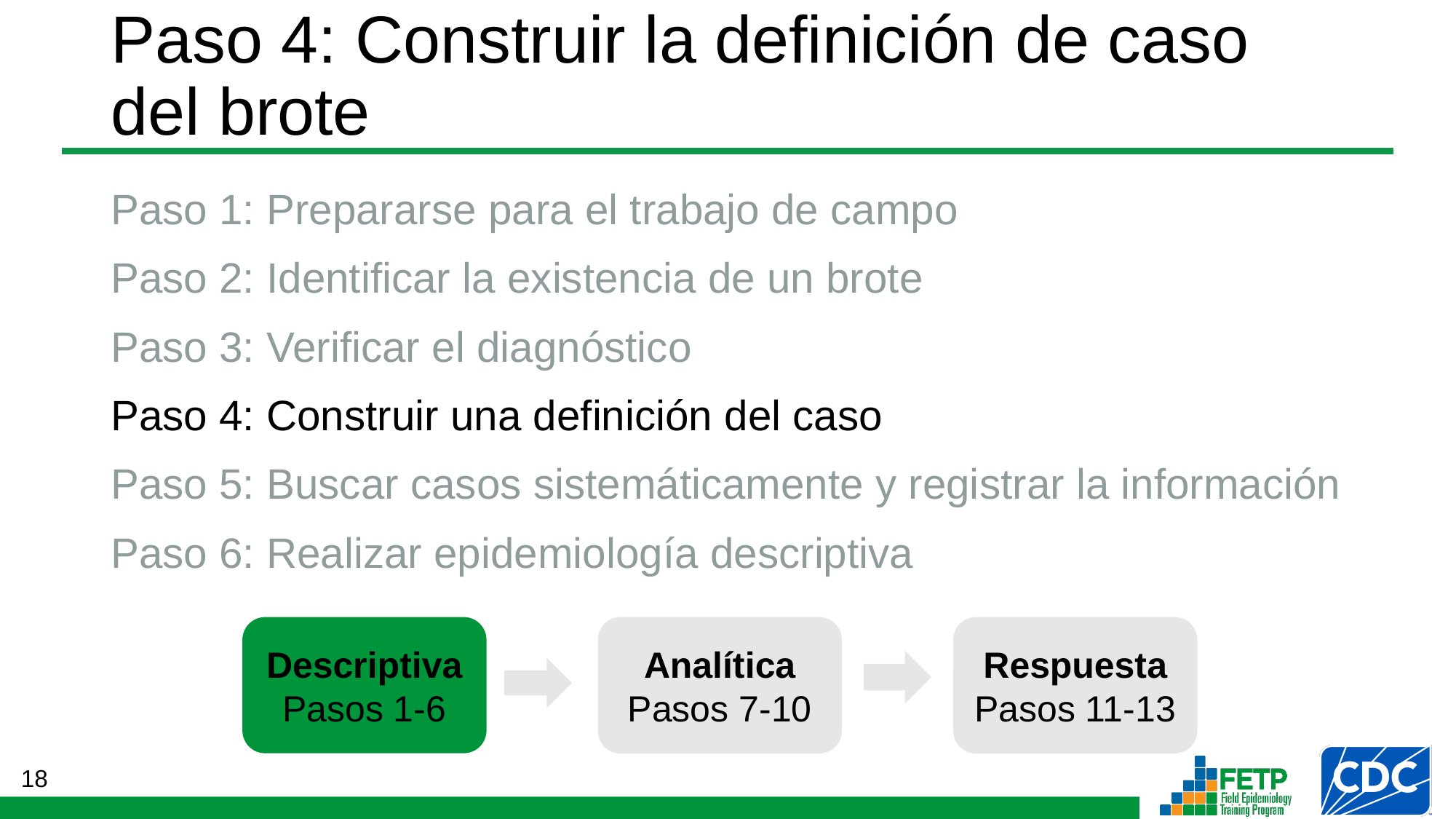

# Paso 4: Construir la definición de caso del brote
Paso 1: Prepararse para el trabajo de campo
Paso 2: Identificar la existencia de un brote
Paso 3: Verificar el diagnóstico
Paso 4: Construir una definición del caso
Paso 5: Buscar casos sistemáticamente y registrar la información
Paso 6: Realizar epidemiología descriptiva
Descriptiva
Pasos 1-6
Analítica
Pasos 7-10
Respuesta
Pasos 11-13